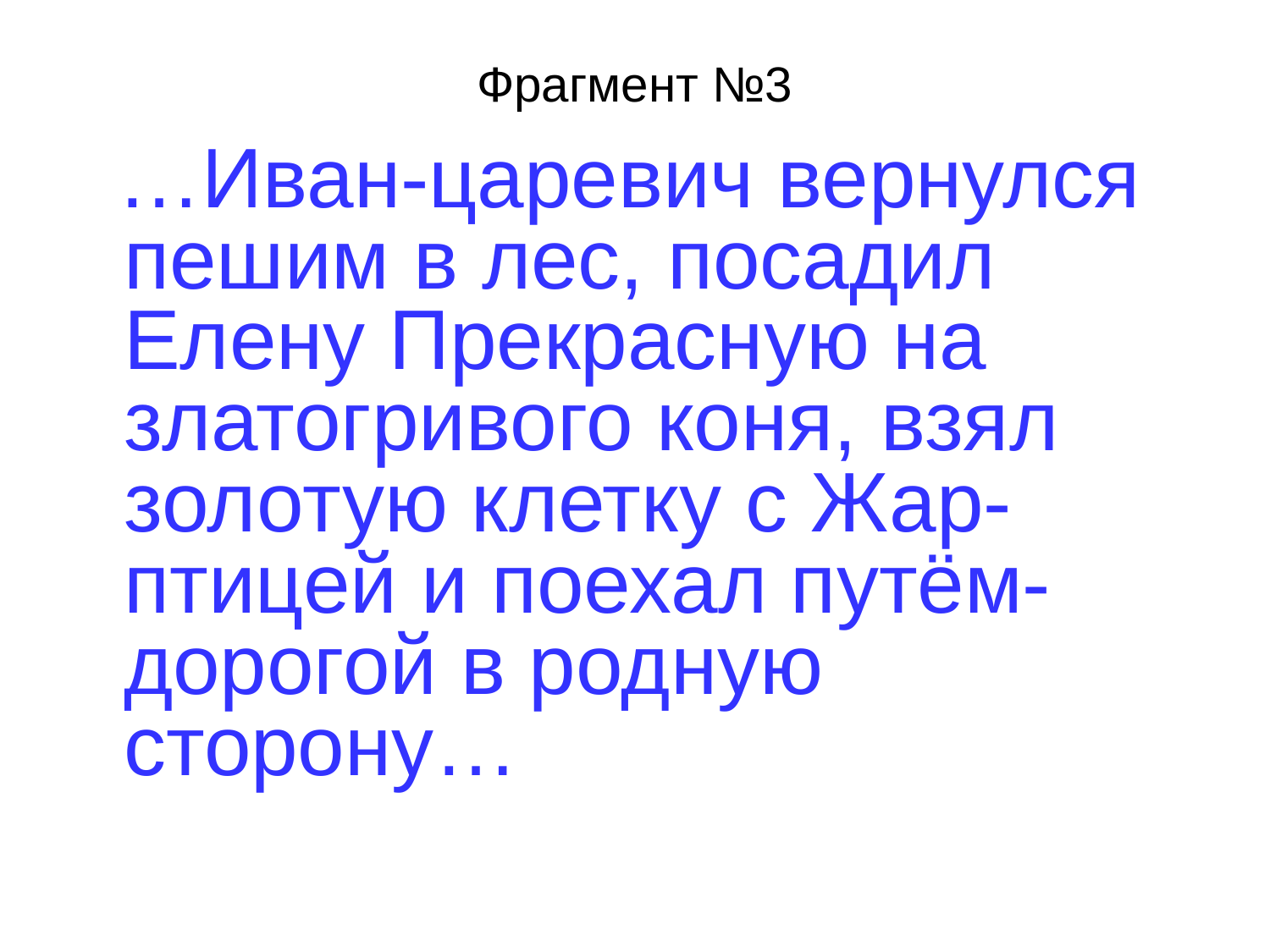

# Фрагмент №3
   …Иван-царевич вернулся пешим в лес, посадил Елену Прекрасную на златогривого коня, взял золотую клетку с Жар-птицей и поехал путём-дорогой в родную сторону…